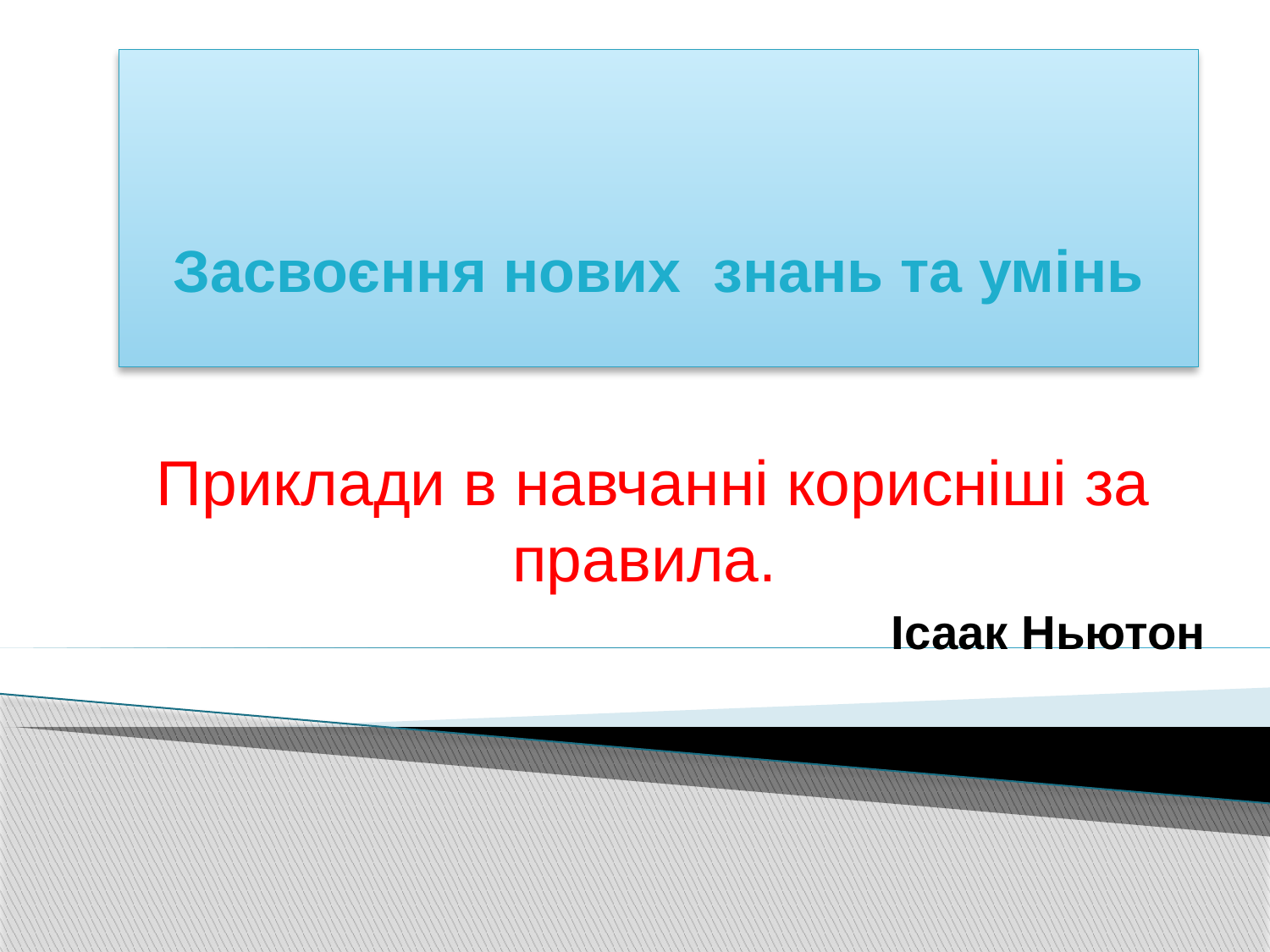

# Засвоєння нових  знань та умінь
Приклади в навчанні корисніші за правила.
 Ісаак Ньютон